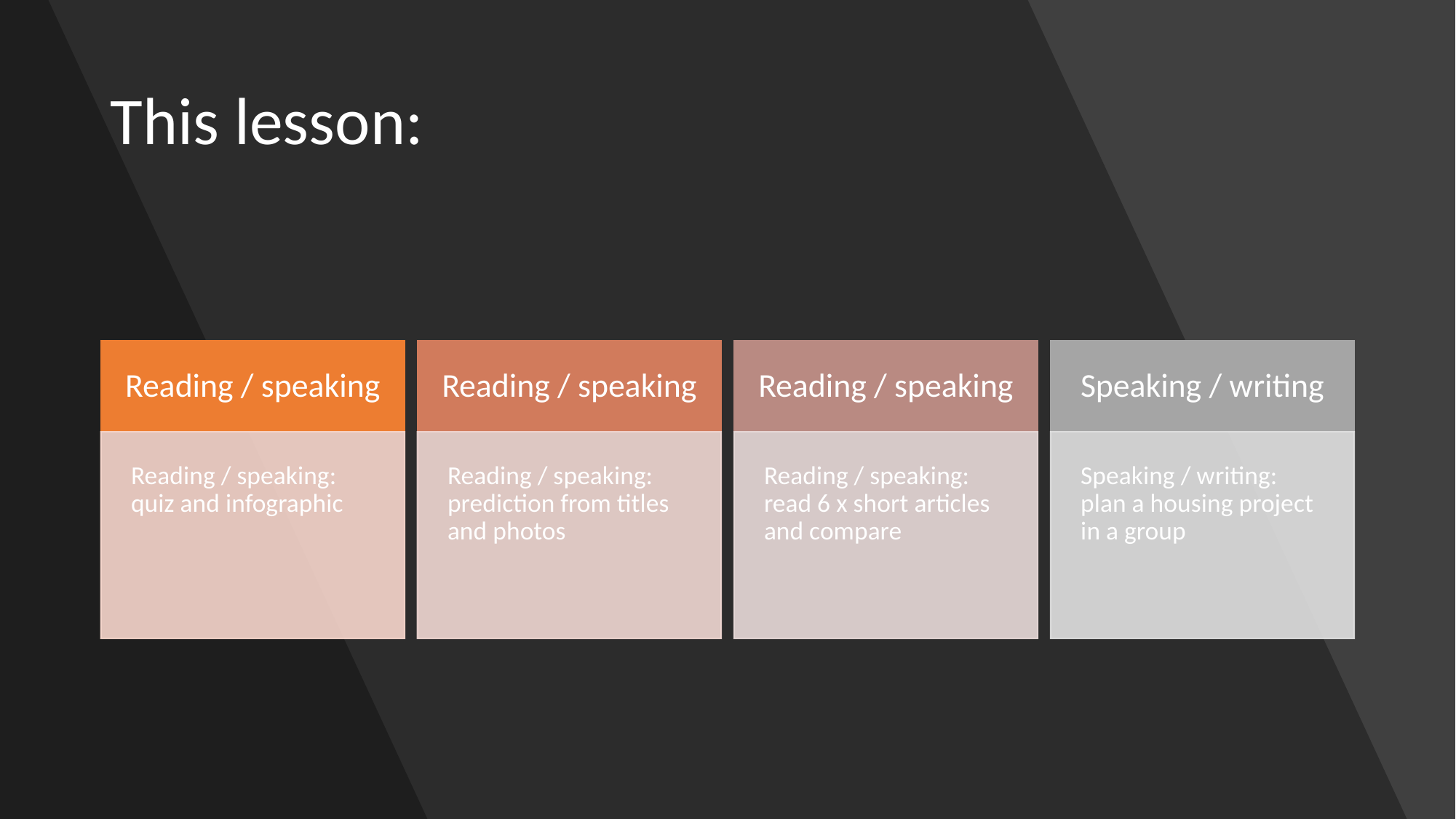

# This lesson:
Reading / speaking
Reading / speaking: quiz and infographic
Reading / speaking
Reading / speaking: prediction from titles and photos
Reading / speaking
Reading / speaking: read 6 x short articles and compare
Speaking / writing
Speaking / writing: plan a housing project in a group